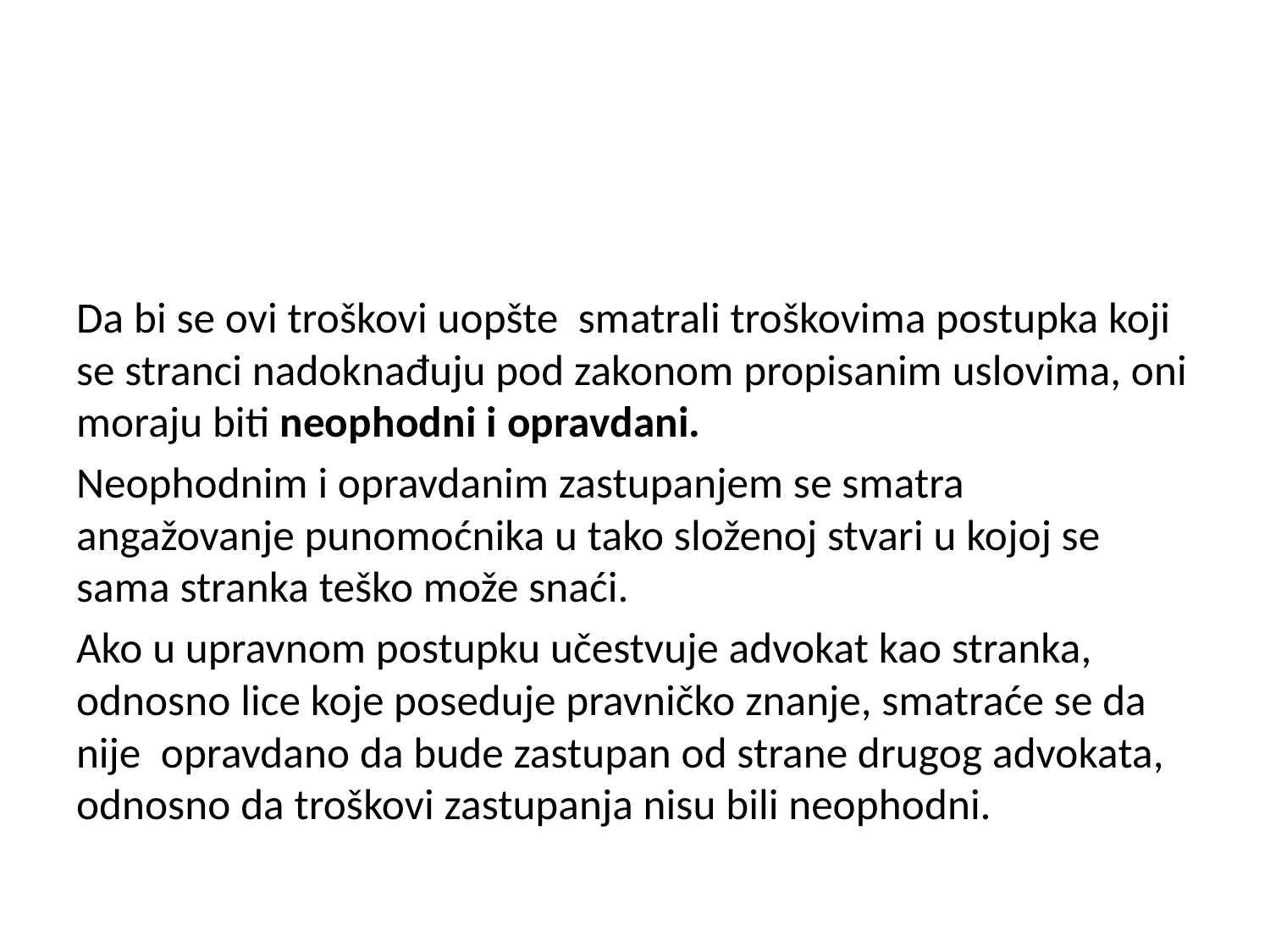

#

Da bi se ovi troškovi uopšte  smatrali troškovima postupka koji se stranci nadoknađuju pod zakonom propisanim uslovima, oni moraju biti neophodni i opravdani.
Neophodnim i opravdanim zastupanjem se smatra angažovanje punomoćnika u tako složenoj stvari u kojoj se sama stranka teško može snaći.
Ako u upravnom postupku učestvuje advokat kao stranka, odnosno lice koje poseduje pravničko znanje, smatraće se da nije  opravdano da bude zastupan od strane drugog advokata, odnosno da troškovi zastupanja nisu bili neophodni.